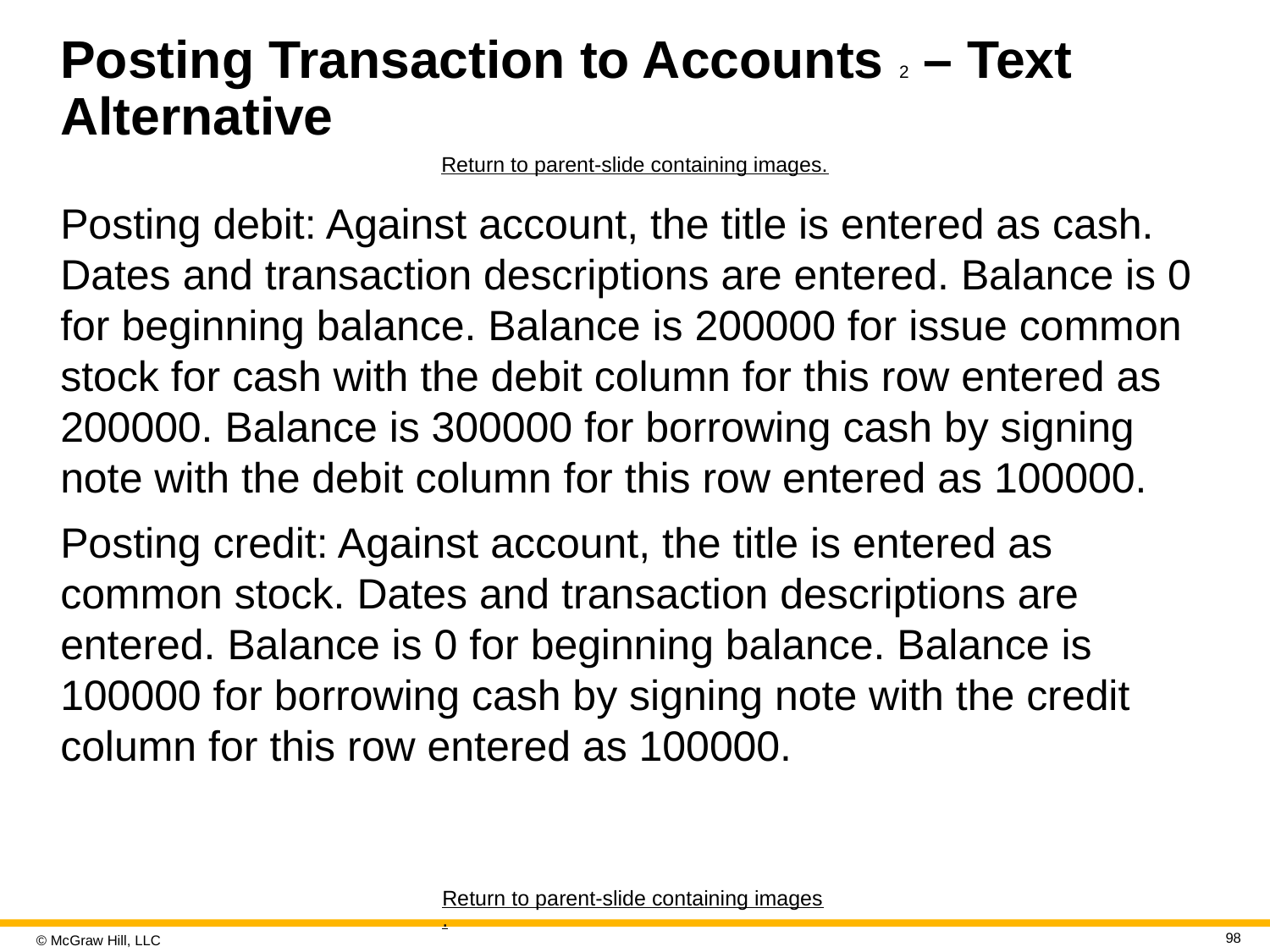

# Posting Transaction to Accounts 2 – Text Alternative
Return to parent-slide containing images.
Posting debit: Against account, the title is entered as cash. Dates and transaction descriptions are entered. Balance is 0 for beginning balance. Balance is 200000 for issue common stock for cash with the debit column for this row entered as 200000. Balance is 300000 for borrowing cash by signing note with the debit column for this row entered as 100000.
Posting credit: Against account, the title is entered as common stock. Dates and transaction descriptions are entered. Balance is 0 for beginning balance. Balance is 100000 for borrowing cash by signing note with the credit column for this row entered as 100000.
Return to parent-slide containing images.
98